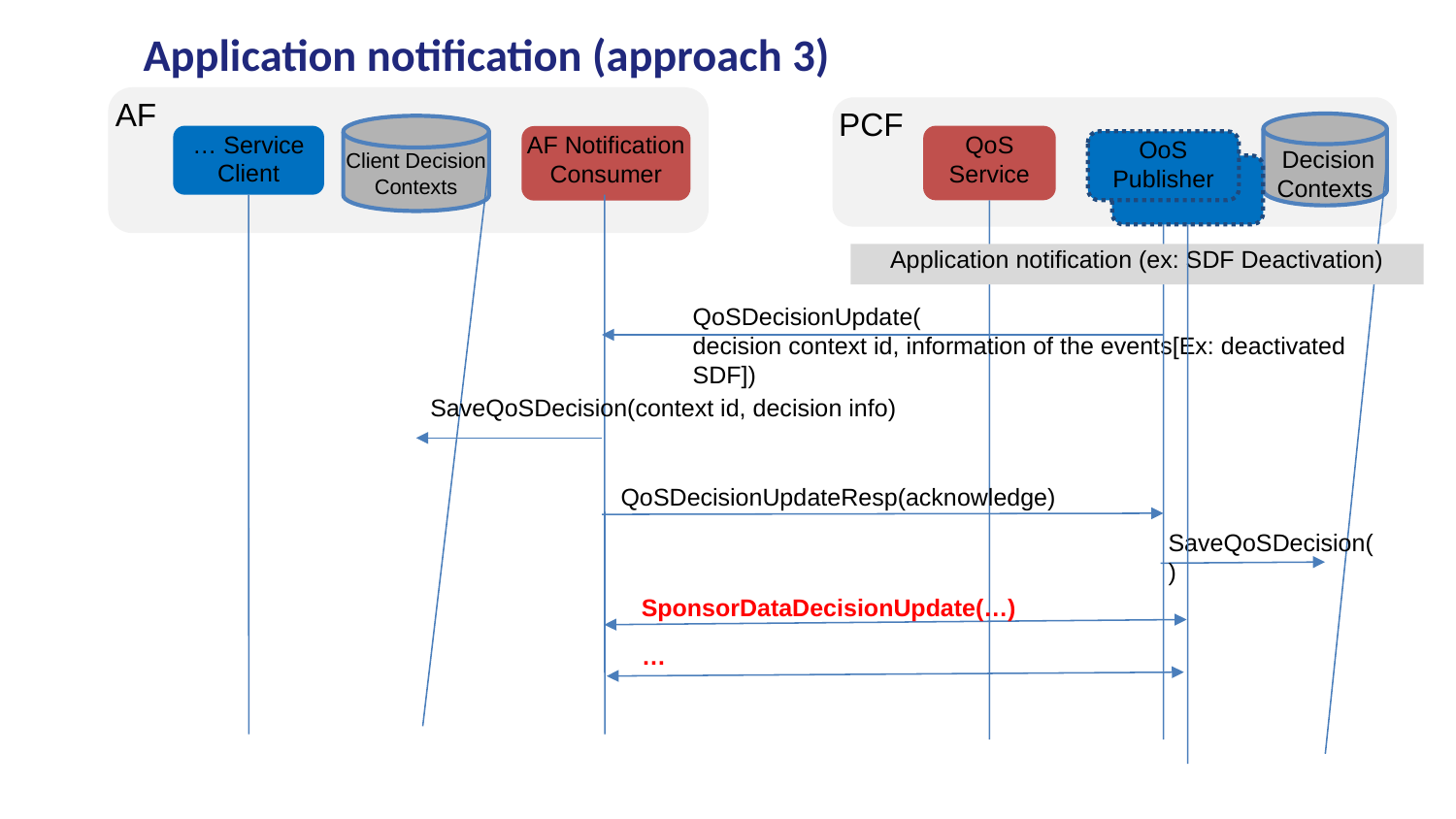

# Application notification (approach 3)
AF
PCF
 Decision Contexts
Client Decision Contexts
… Service
Client
QoS Service
AF Notification
Consumer
OoS Publisher

Application notification (ex: SDF Deactivation)
QoSDecisionUpdate(
decision context id, information of the events[Ex: deactivated SDF])
SaveQoSDecision(context id, decision info)
QoSDecisionUpdateResp(acknowledge)
SaveQoSDecision()
SponsorDataDecisionUpdate(…)
…